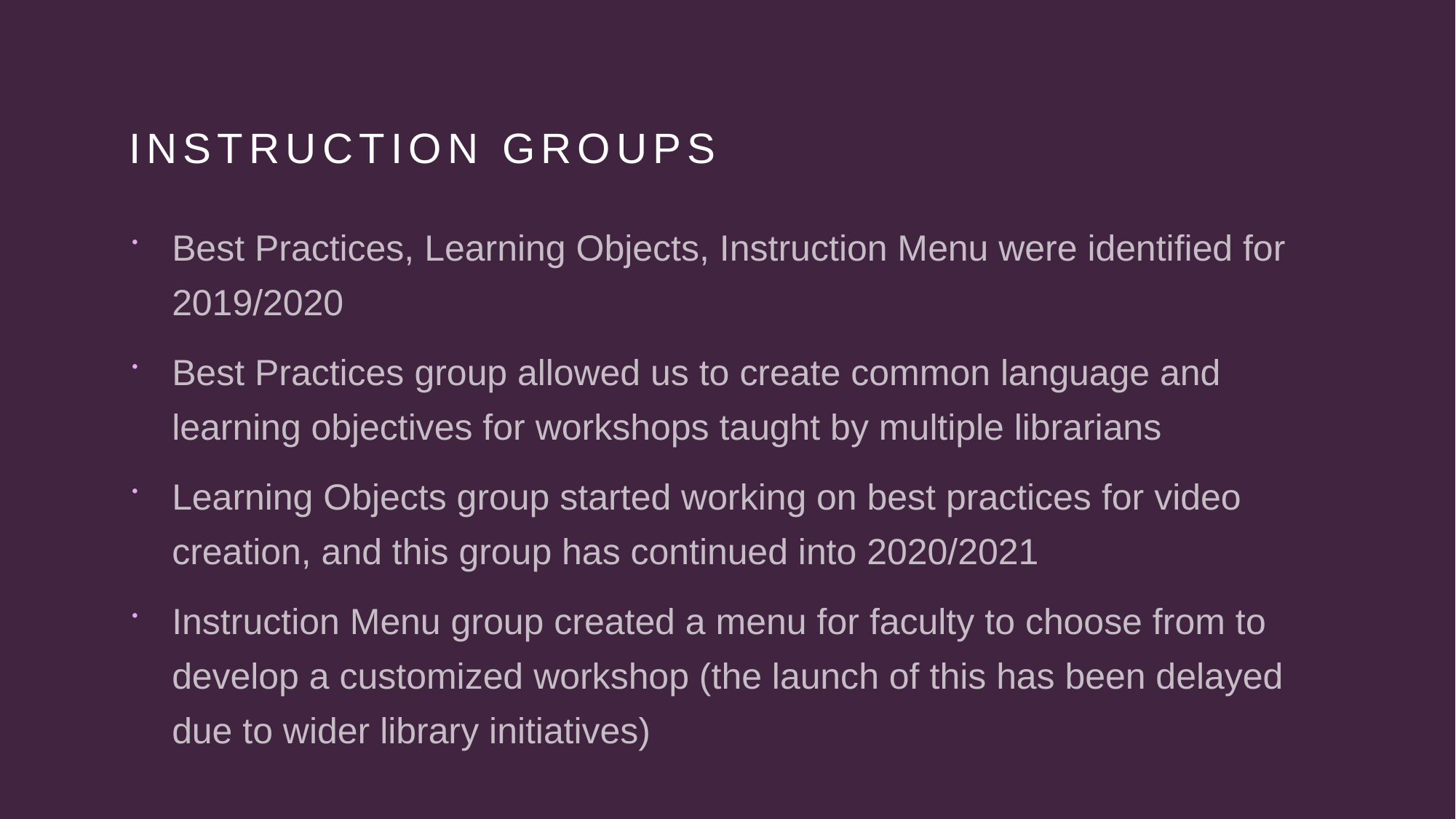

# Instruction groups
Best Practices, Learning Objects, Instruction Menu were identified for 2019/2020
Best Practices group allowed us to create common language and learning objectives for workshops taught by multiple librarians
Learning Objects group started working on best practices for video creation, and this group has continued into 2020/2021
Instruction Menu group created a menu for faculty to choose from to develop a customized workshop (the launch of this has been delayed due to wider library initiatives)